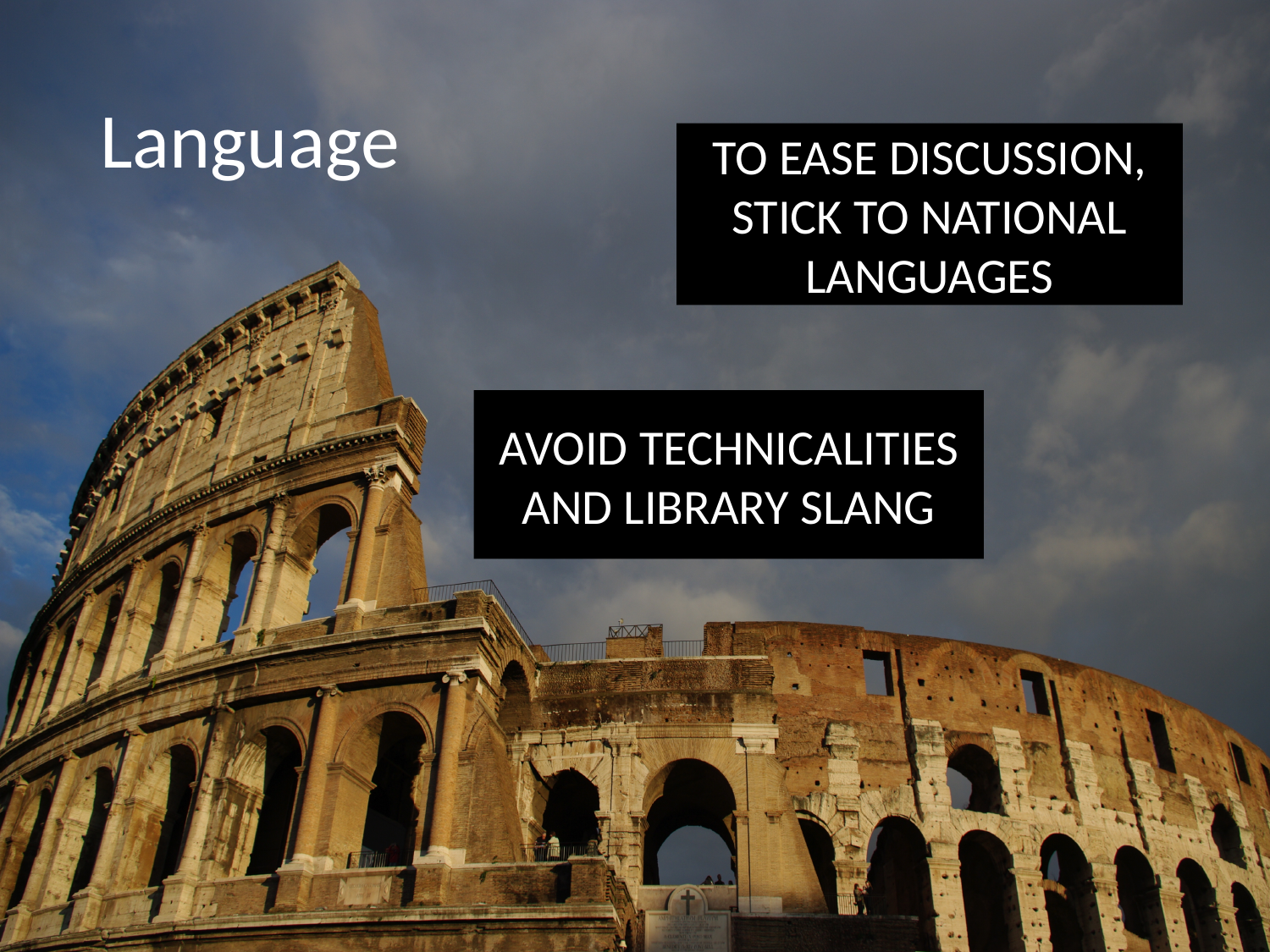

# Language
TO EASE DISCUSSION, STICK TO NATIONAL LANGUAGES
AVOID TECHNICALITIES AND LIBRARY SLANG